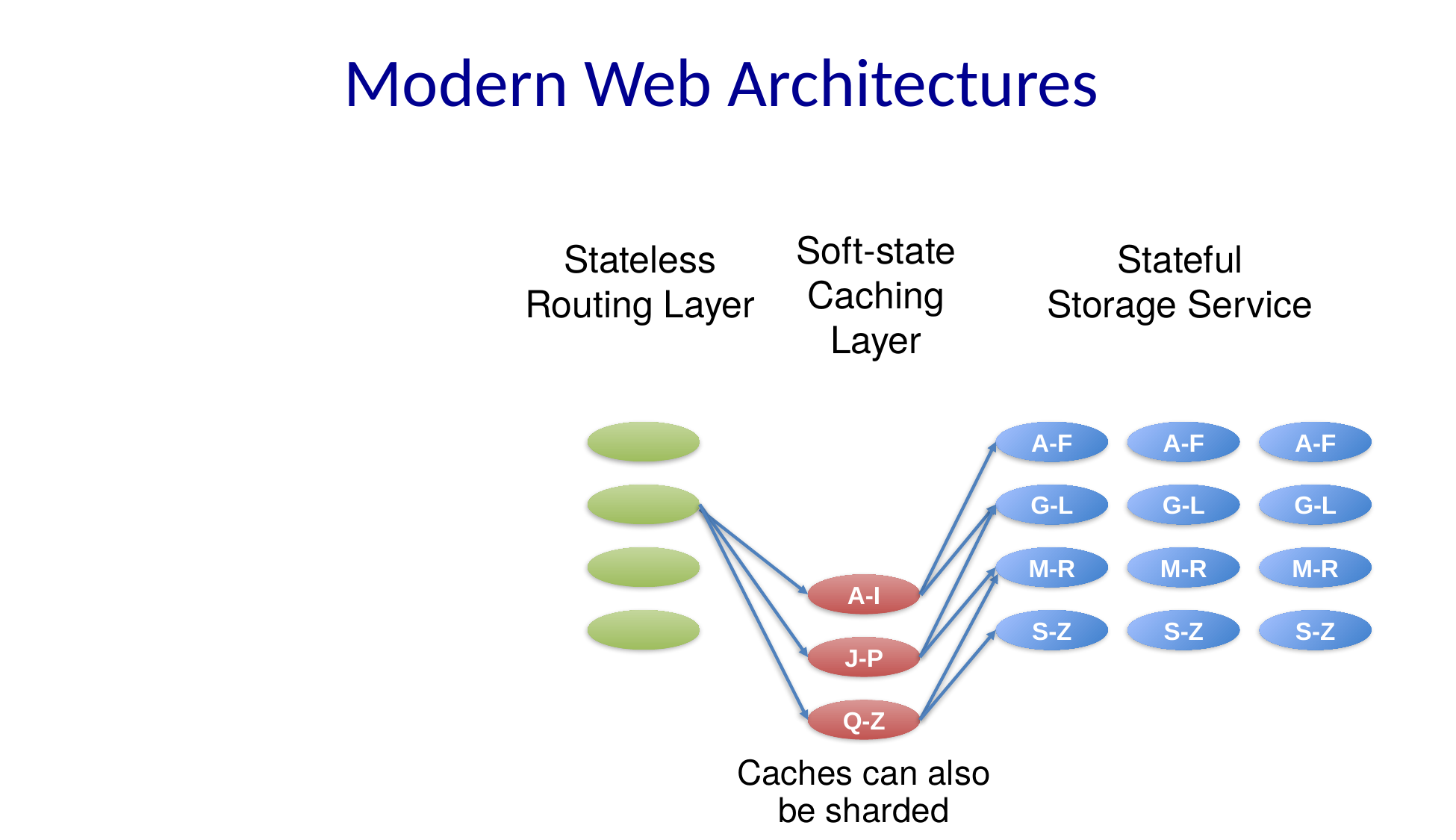

# Modern Web Architectures
Soft-state
Caching
Layer
Stateless
Routing Layer
Stateful
Storage Service

A-F
G-L
M-R
S-Z
A-F
G-L
M-R
S-Z
A-F
G-L
M-R
S-Z
A-I
J-P
Q-Z
Caches can also be sharded